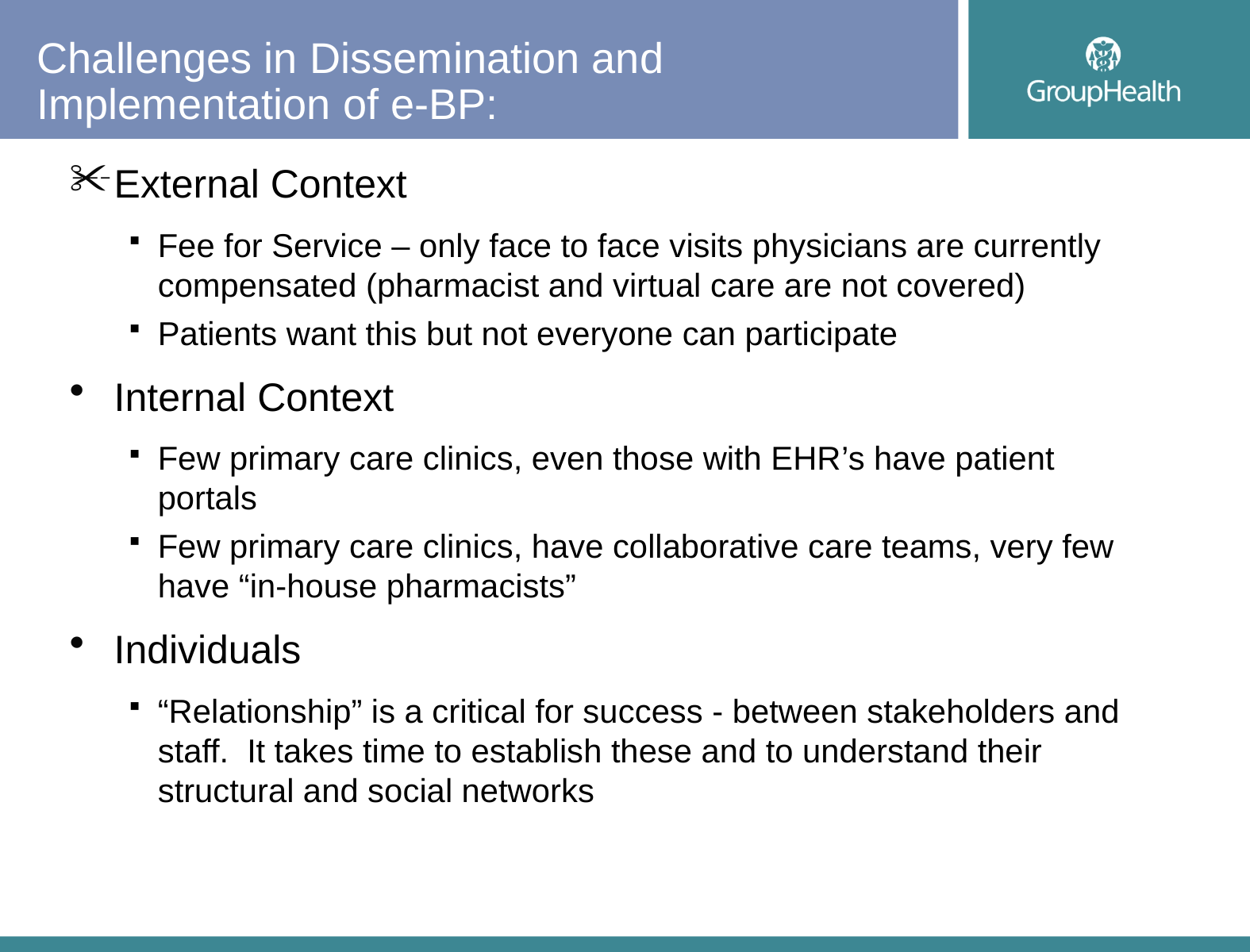

# Challenges in Dissemination and Implementation of e-BP:
External Context
Fee for Service – only face to face visits physicians are currently compensated (pharmacist and virtual care are not covered)
Patients want this but not everyone can participate
Internal Context
Few primary care clinics, even those with EHR’s have patient portals
Few primary care clinics, have collaborative care teams, very few have “in-house pharmacists”
Individuals
“Relationship” is a critical for success - between stakeholders and staff.  It takes time to establish these and to understand their structural and social networks